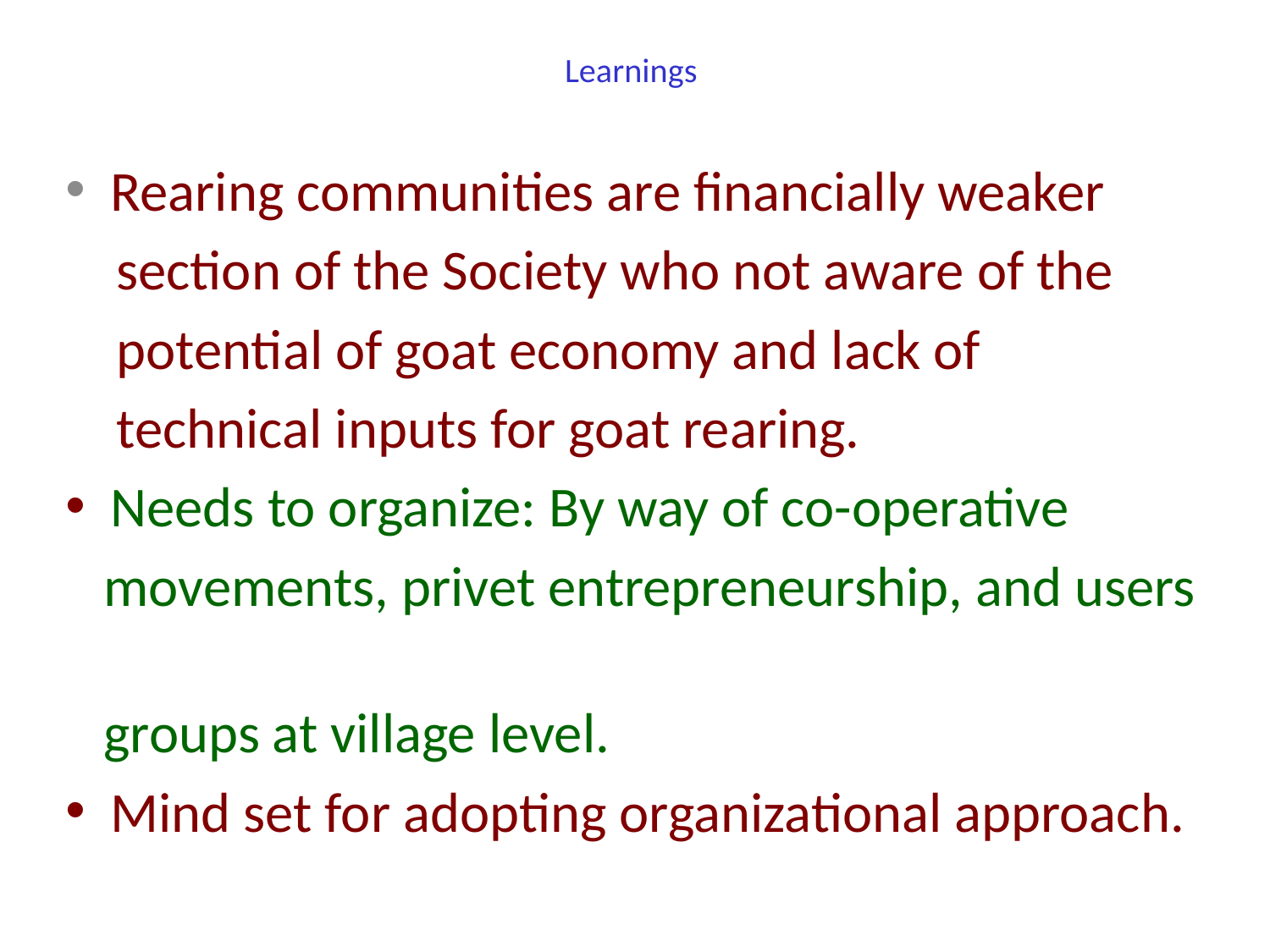

# Learnings
  Rearing communities are financially weaker
    section of the Society who not aware of the
    potential of goat economy and lack of
    technical inputs for goat rearing.
  Needs to organize: By way of co-operative
   movements, privet entrepreneurship, and users
   groups at village level.
  Mind set for adopting organizational approach.